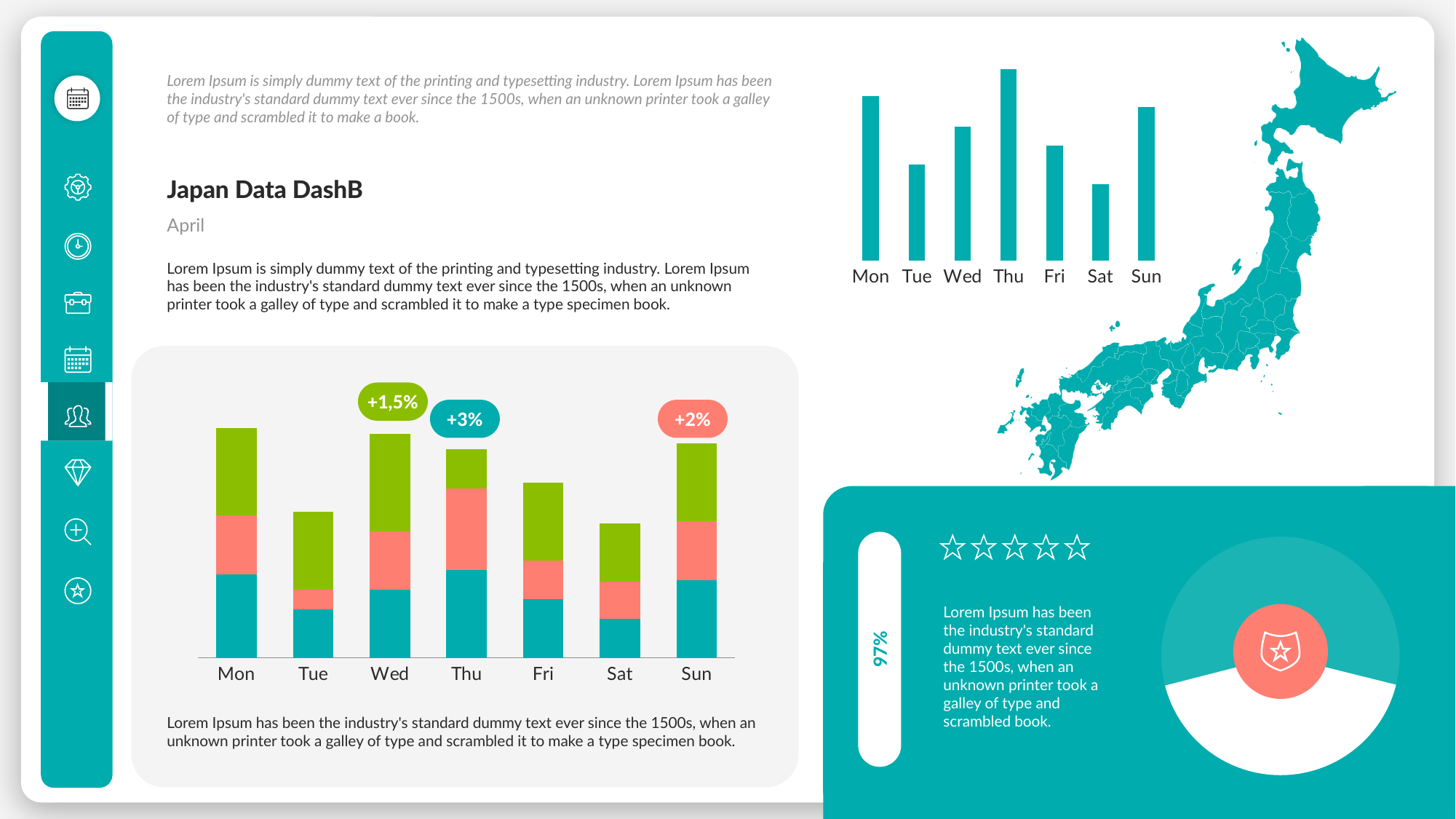

### Chart

| Category | stats |
|---|---|
| Mon | 4.3 |
| Tue | 2.5 |
| Wed | 3.5 |
| Thu | 5.0 |
| Fri | 3.0 |
| Sat | 2.0 |
| Sun | 4.0 |

Lorem Ipsum is simply dummy text of the printing and typesetting industry. Lorem Ipsum has been the industry's standard dummy text ever since the 1500s, when an unknown printer took a galley of type and scrambled it to make a book.

Japan Data DashB

April

Lorem Ipsum is simply dummy text of the printing and typesetting industry. Lorem Ipsum has been the industry's standard dummy text ever since the 1500s, when an unknown printer took a galley of type and scrambled it to make a type specimen book.

### Chart

| Category | A | B | C |
|---|---|---|---|
| Mon | 4.3 | 3.0 | 4.5 |
| Tue | 2.5 | 1.0 | 4.0 |
| Wed | 3.5 | 3.0 | 5.0 |
| Thu | 4.5 | 4.2 | 2.0 |
| Fri | 3.0 | 2.0 | 4.0 |
| Sat | 2.0 | 1.9 | 3.0 |
| Sun | 4.0 | 3.0 | 4.0 |

+1,5%
+3%
+2%

### Chart

| Category | Sales |
|---|---|
| Market Saze A | 8.0 |
| Market Saze B | 11.0 |

Lorem Ipsum has been the industry's standard dummy text ever since the 1500s, when an unknown printer took a galley of type and scrambled book.

97%

Lorem Ipsum has been the industry's standard dummy text ever since the 1500s, when an unknown printer took a galley of type and scrambled it to make a type specimen book.